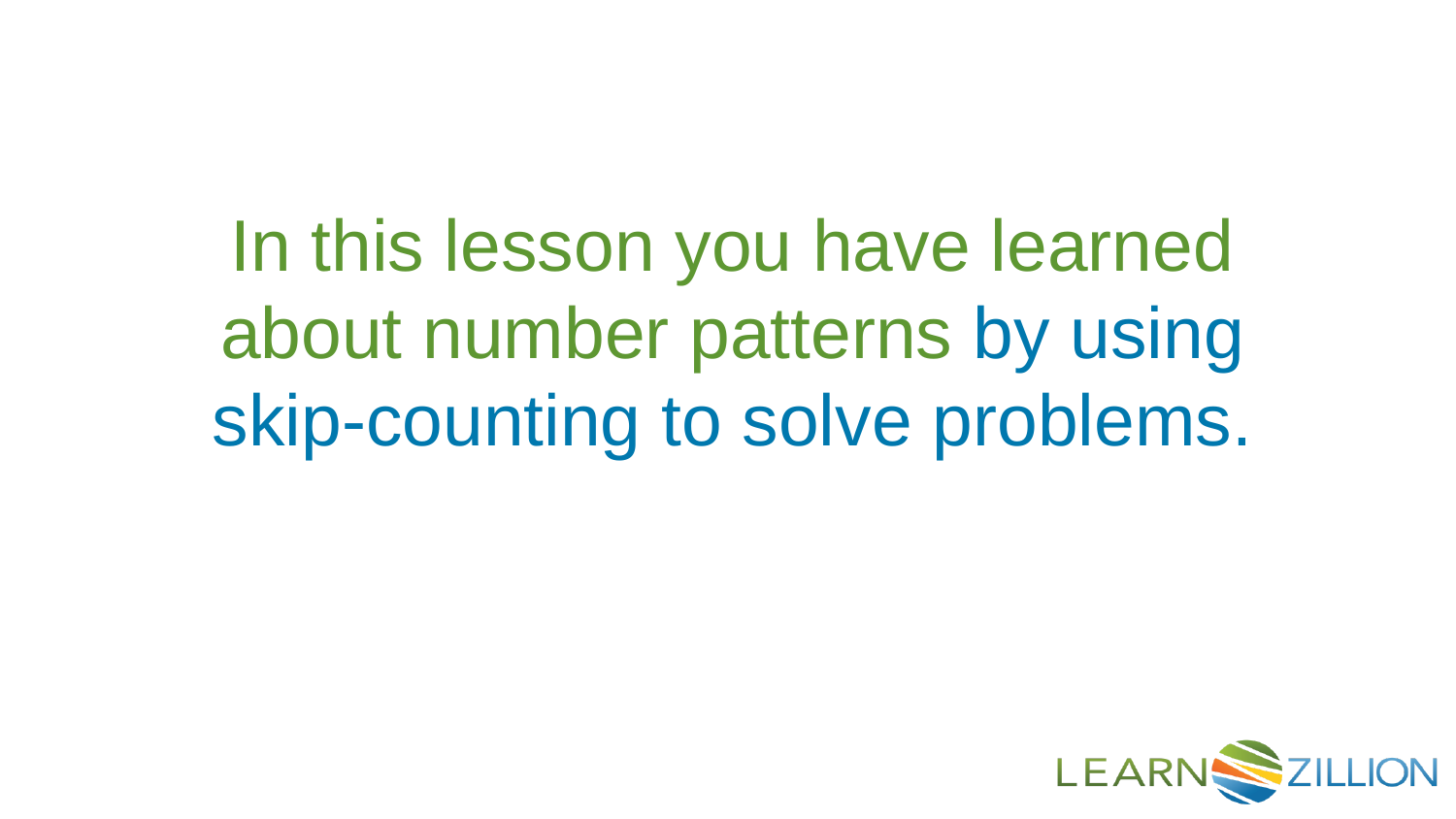

In this lesson you have learned about number patterns by using skip-counting to solve problems.